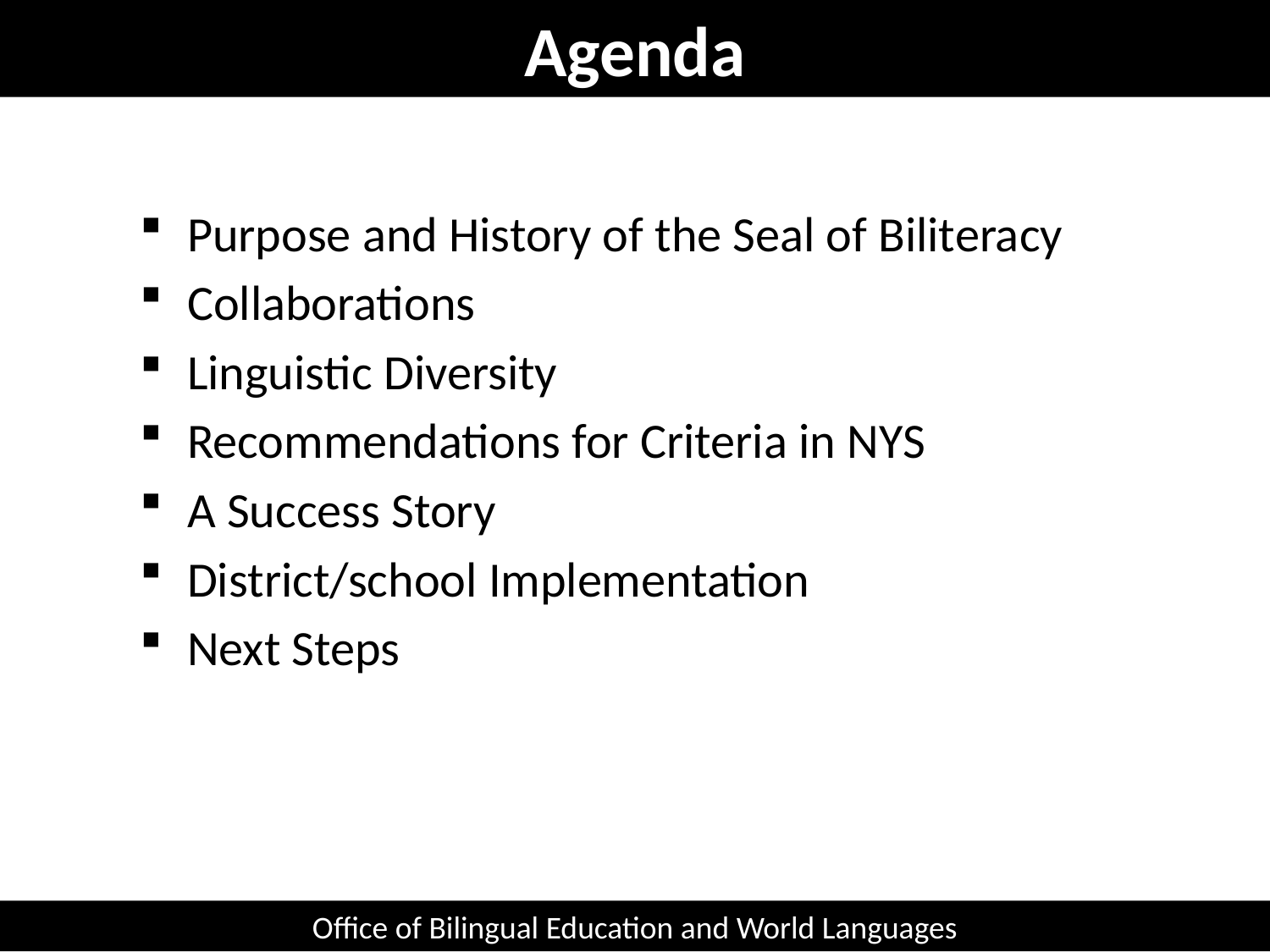

Agenda
# What is the Seal of Biliteracy?

Purpose and History of the Seal of Biliteracy
Collaborations
Linguistic Diversity
Recommendations for Criteria in NYS
A Success Story
District/school Implementation
Next Steps

Office of Bilingual Education and World Languages
Office of Bilingual Education and World Languages